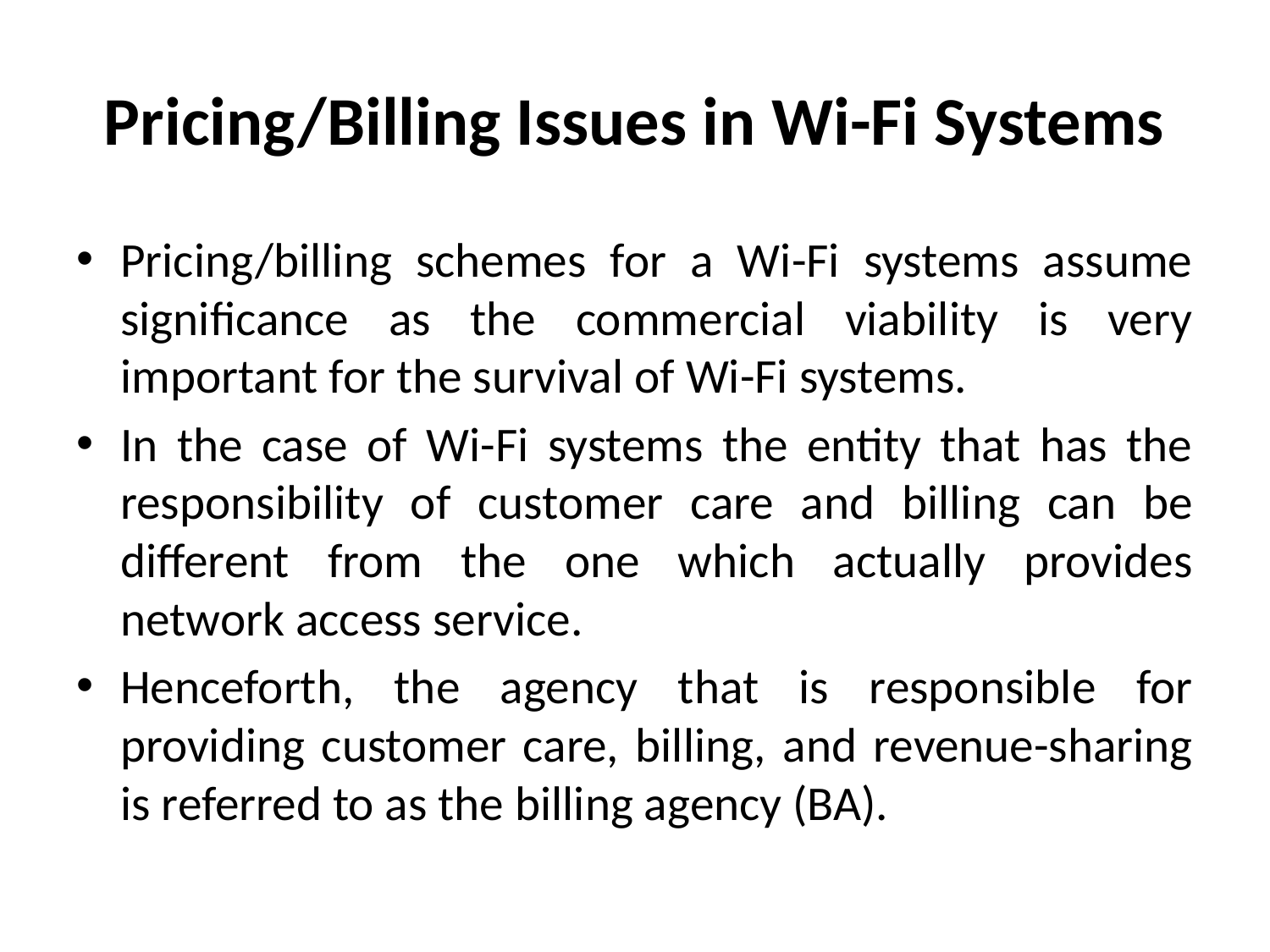

# Pricing/Billing Issues in Wi-Fi Systems
Pricing/billing schemes for a Wi-Fi systems assume significance as the commercial viability is very important for the survival of Wi-Fi systems.
In the case of Wi-Fi systems the entity that has the responsibility of customer care and billing can be different from the one which actually provides network access service.
Henceforth, the agency that is responsible for providing customer care, billing, and revenue-sharing is referred to as the billing agency (BA).